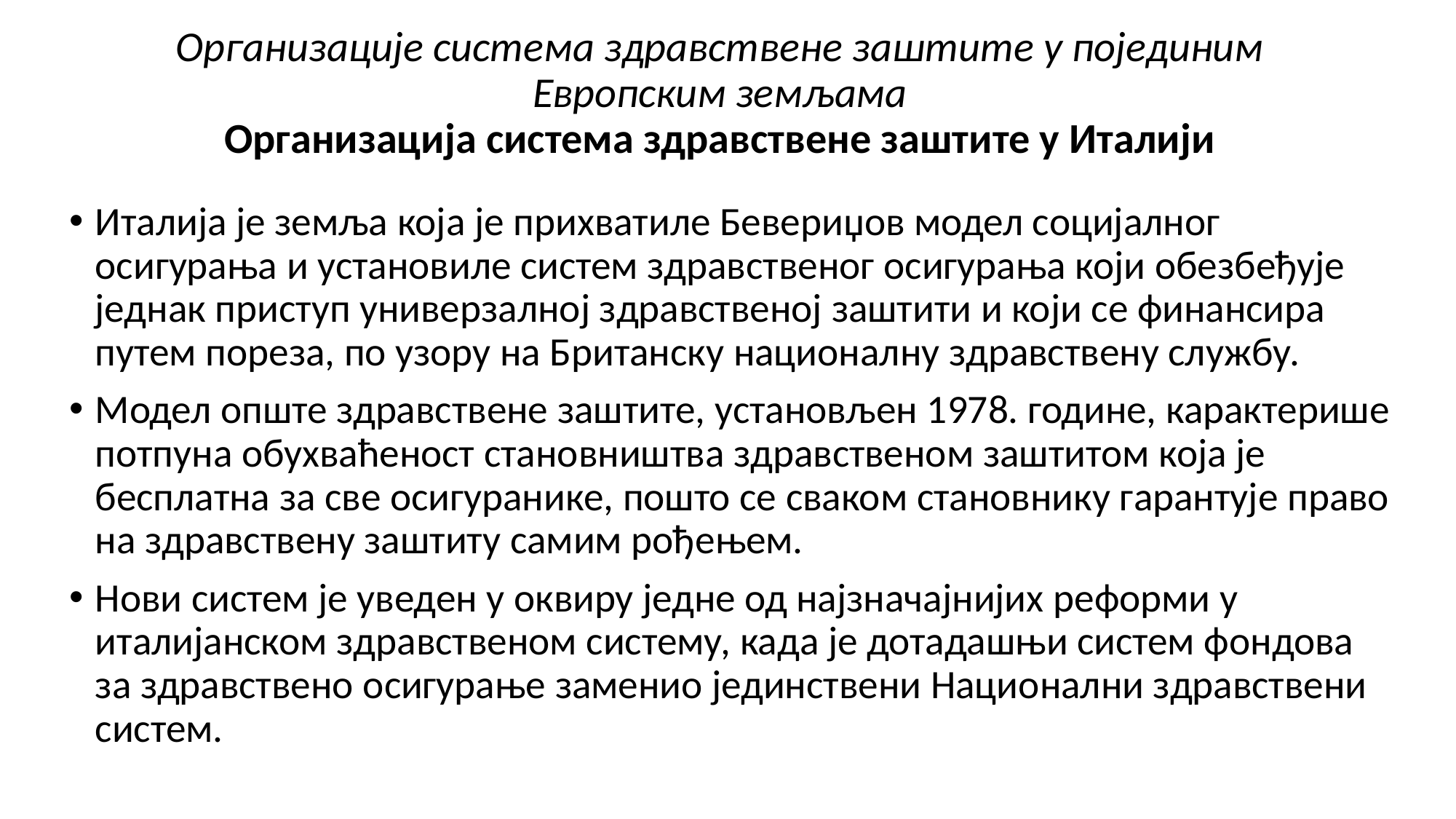

# Организације система здравствене заштите у појединим Европским земљама Организација система здравствене заштите у Италији
Италија је земља која је прихватиле Бевериџов модел социјалног осигурања и установиле систем здравственог осигурања који обезбеђује једнак приступ универзалној здравственој заштити и који се финансира путем пореза, по узору на Британску националну здравствену службу.
Модел опште здравствене заштите, установљен 1978. године, карактерише потпуна обухваћеност становништва здравственом заштитом која је бесплатна за све осигуранике, пошто се сваком становнику гарантује право на здравствену заштиту самим рођењем.
Нови систем је уведен у оквиру једне од најзначајнијих реформи у италијанском здравственом систему, када је дотадашњи систем фондова за здравствено осигурање заменио јединствени Национални здравствени систем.